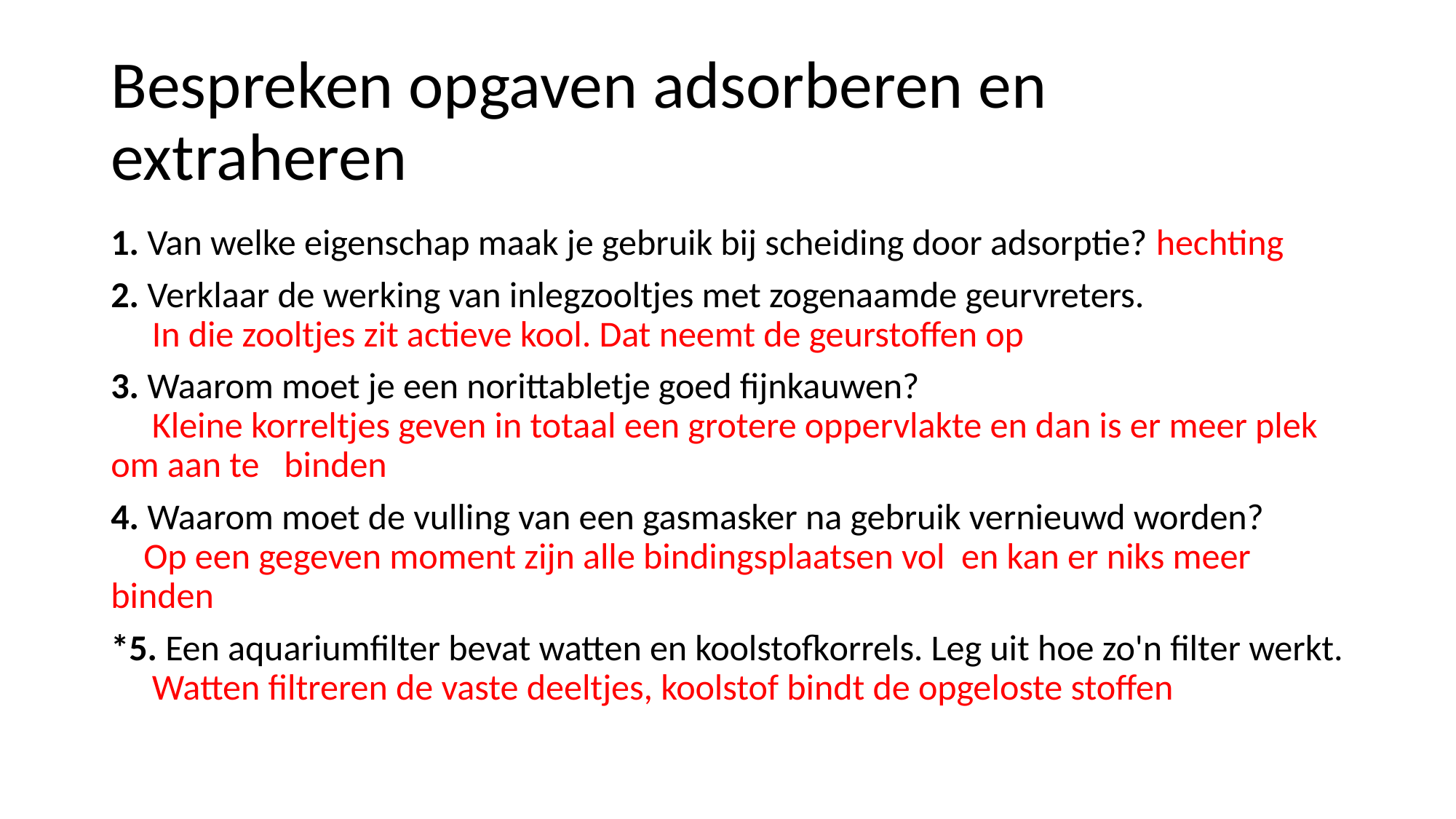

# Bespreken opgaven adsorberen en extraheren
1. Van welke eigenschap maak je gebruik bij scheiding door adsorptie? hechting
2. Verklaar de werking van inlegzooltjes met zogenaamde geurvreters.
     In die zooltjes zit actieve kool. Dat neemt de geurstoffen op
3. Waarom moet je een norittabletje goed fijnkauwen?
     Kleine korreltjes geven in totaal een grotere oppervlakte en dan is er meer plek om aan te   binden
4. Waarom moet de vulling van een gasmasker na gebruik vernieuwd worden?
    Op een gegeven moment zijn alle bindingsplaatsen vol  en kan er niks meer binden
*5. Een aquariumfilter bevat watten en koolstofkorrels. Leg uit hoe zo'n filter werkt.
     Watten filtreren de vaste deeltjes, koolstof bindt de opgeloste stoffen